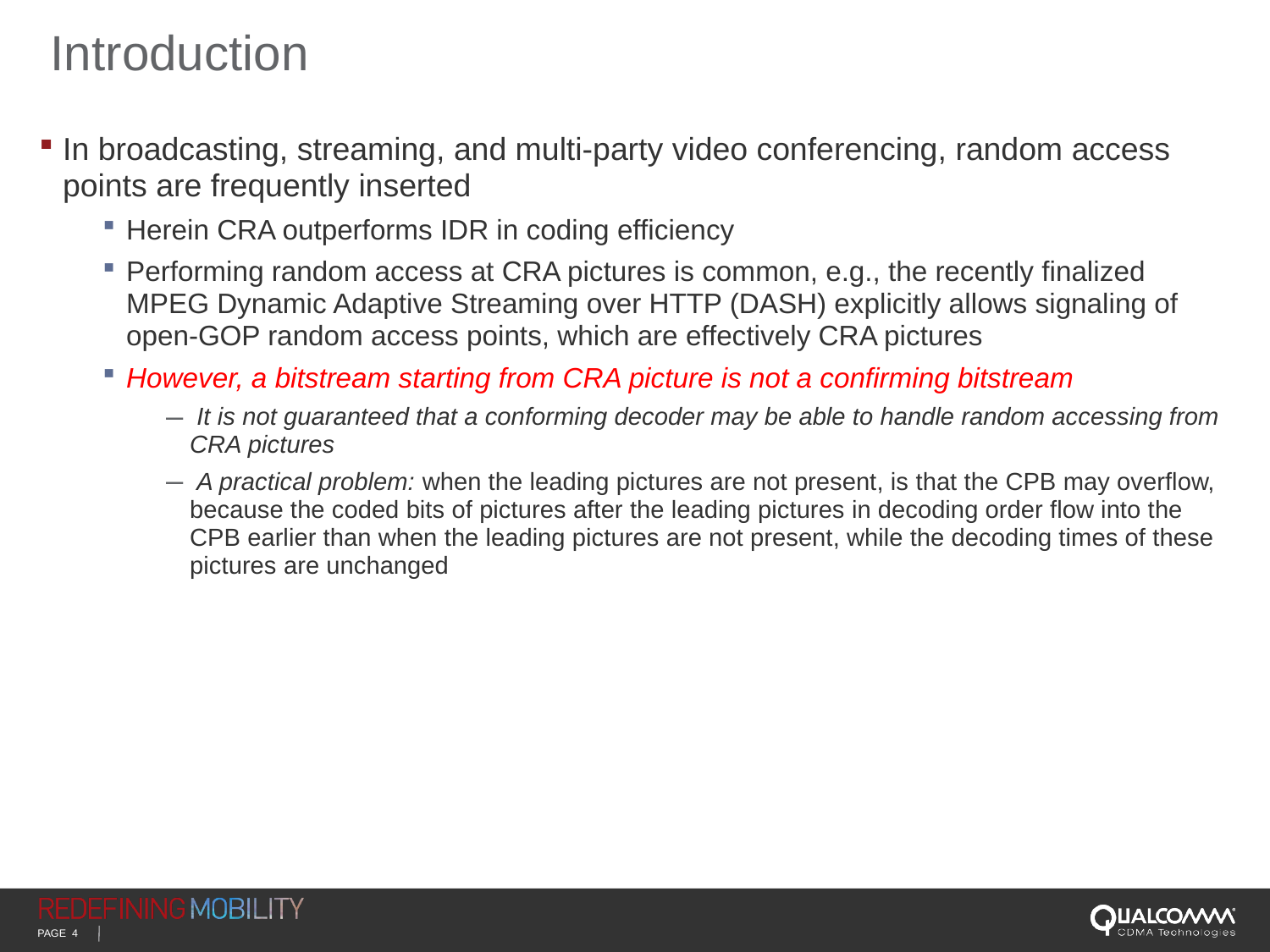

# Introduction
In broadcasting, streaming, and multi-party video conferencing, random access points are frequently inserted
Herein CRA outperforms IDR in coding efficiency
Performing random access at CRA pictures is common, e.g., the recently finalized MPEG Dynamic Adaptive Streaming over HTTP (DASH) explicitly allows signaling of open-GOP random access points, which are effectively CRA pictures
However, a bitstream starting from CRA picture is not a confirming bitstream
 It is not guaranteed that a conforming decoder may be able to handle random accessing from CRA pictures
 A practical problem: when the leading pictures are not present, is that the CPB may overflow, because the coded bits of pictures after the leading pictures in decoding order flow into the CPB earlier than when the leading pictures are not present, while the decoding times of these pictures are unchanged